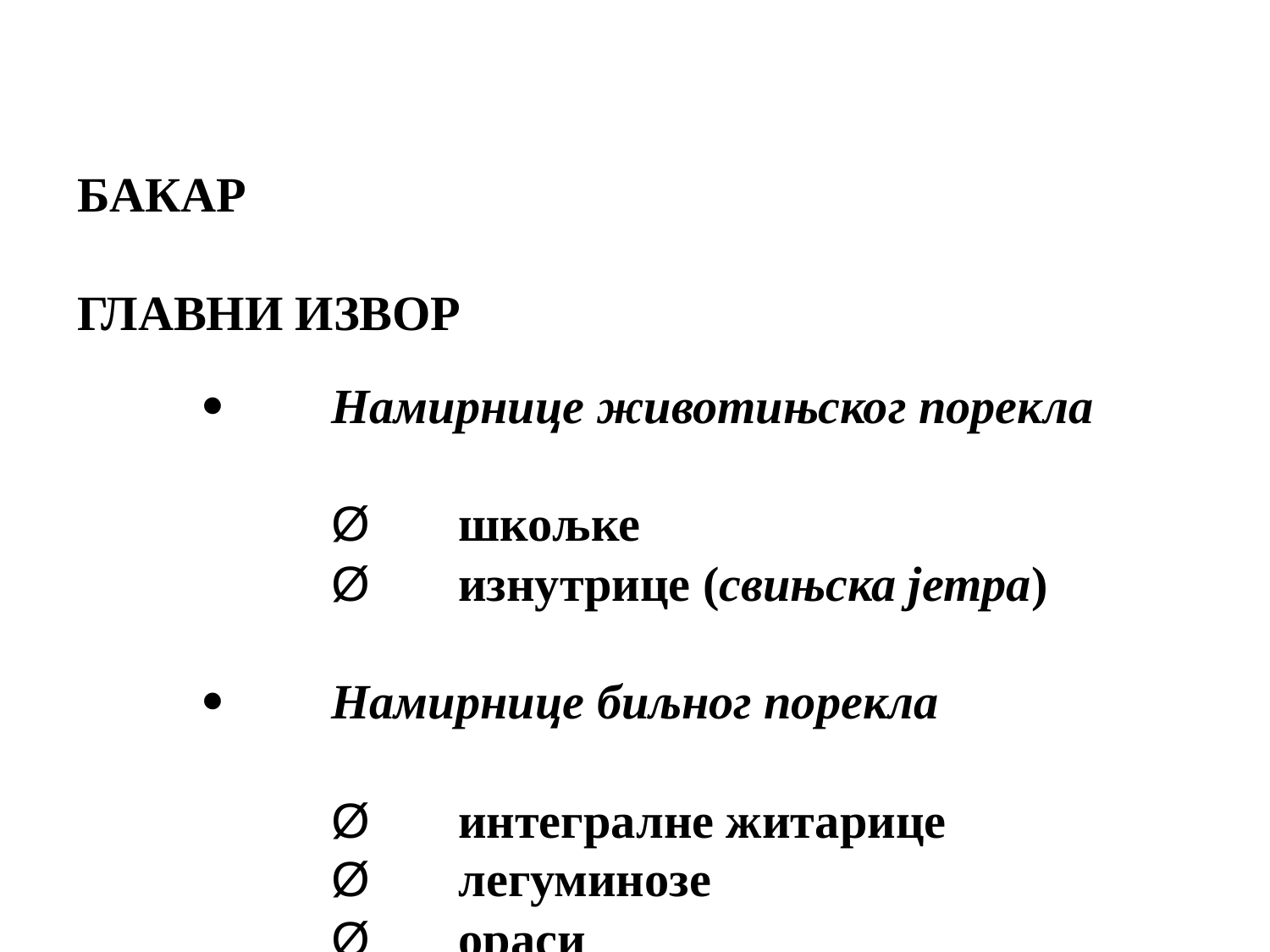

БАКАР

ГЛАВНИ ИЗВОР

•	Намирнице животињског порекла

Ø	шкољке
Ø	изнутрице (свињска јетра)

•	Намирнице биљног порекла

Ø	интегралне житарице
Ø	легуминозе
Ø	ораси
Препоручен унос за одрасле 0.9 mg